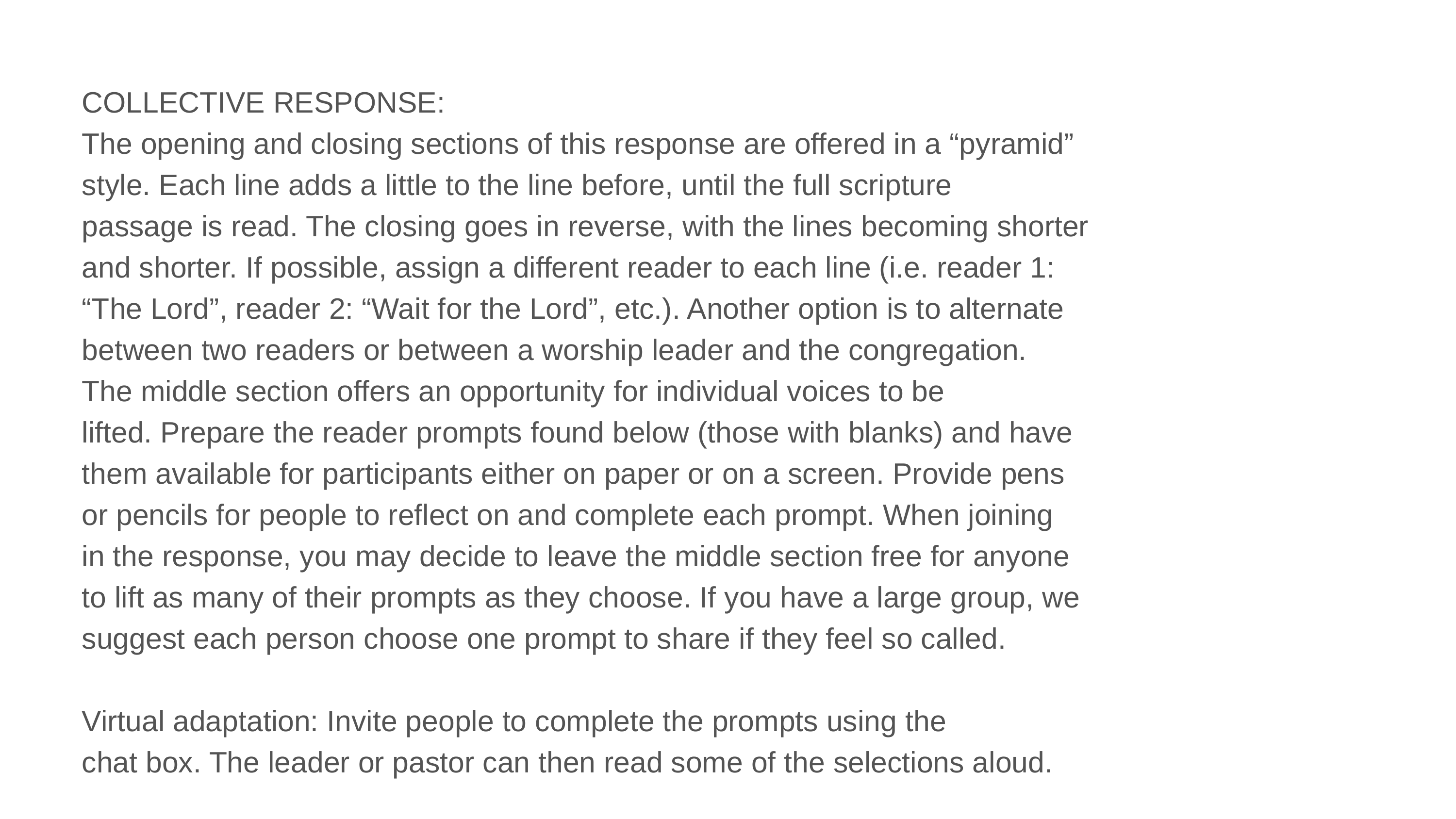

COLLECTIVE RESPONSE:
The opening and closing sections of this response are offered in a “pyramid”
style. Each line adds a little to the line before, until the full scripture
passage is read. The closing goes in reverse, with the lines becoming shorter
and shorter. If possible, assign a different reader to each line (i.e. reader 1:
“The Lord”, reader 2: “Wait for the Lord”, etc.). Another option is to alternate
between two readers or between a worship leader and the congregation.
The middle section offers an opportunity for individual voices to be
lifted. Prepare the reader prompts found below (those with blanks) and have
them available for participants either on paper or on a screen. Provide pens
or pencils for people to reflect on and complete each prompt. When joining
in the response, you may decide to leave the middle section free for anyone
to lift as many of their prompts as they choose. If you have a large group, we
suggest each person choose one prompt to share if they feel so called.

Virtual adaptation: Invite people to complete the prompts using the
chat box. The leader or pastor can then read some of the selections aloud.